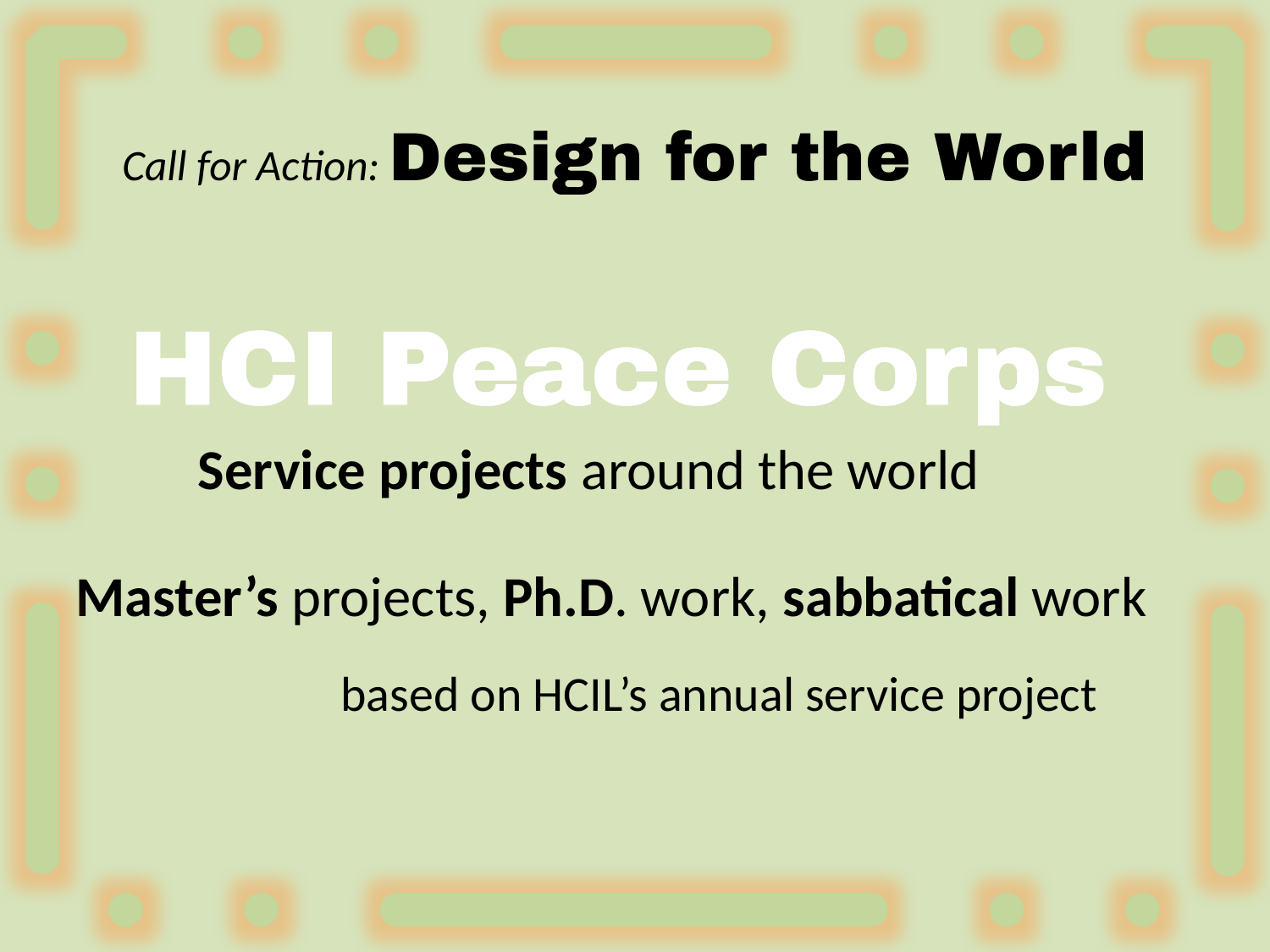

# Call for Action: Design for the World
HCI Peace Corps
Service projects around the world
Master’s projects, Ph.D. work, sabbatical work
based on HCIL’s annual service project